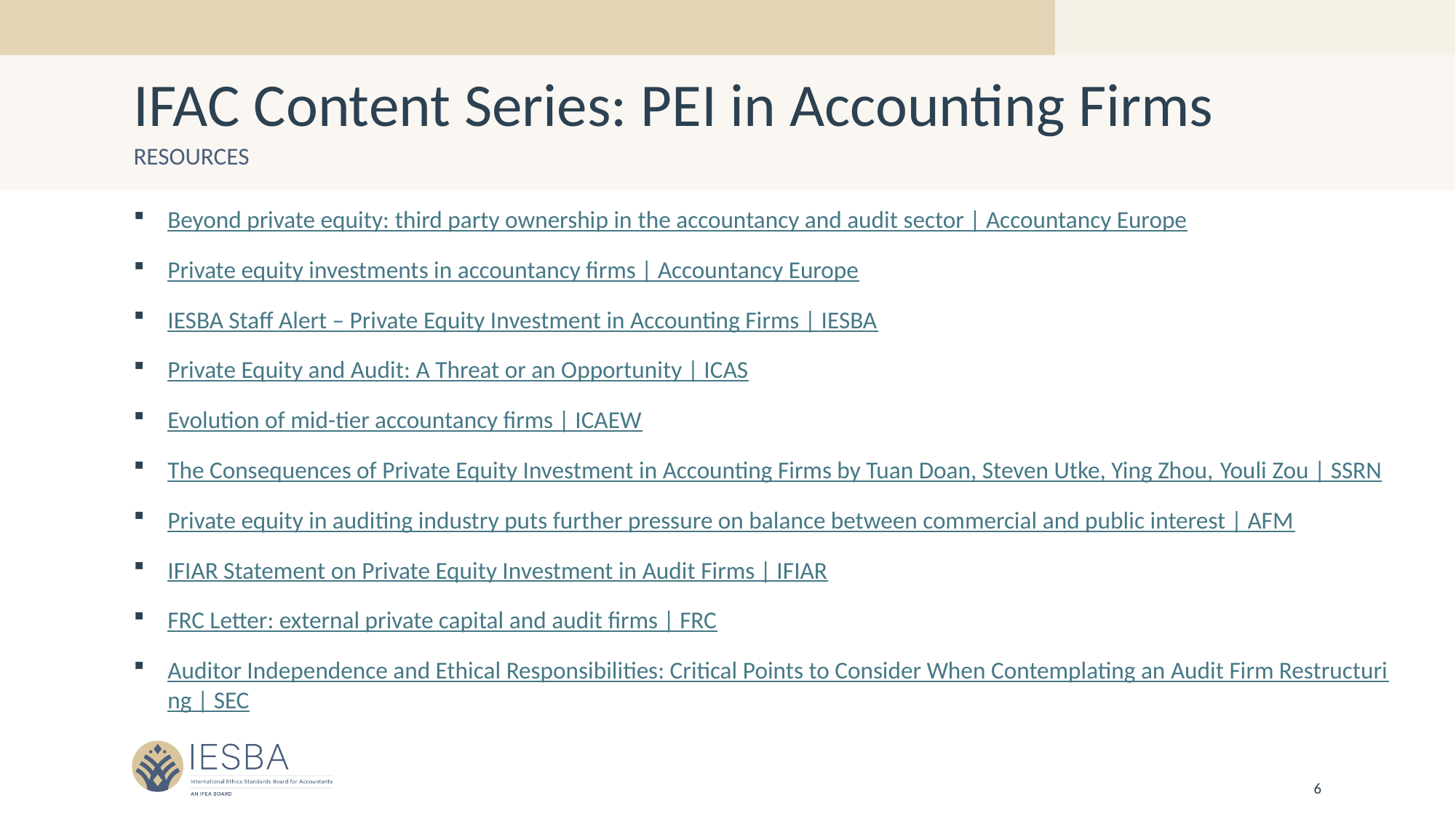

# IFAC Content Series: PEI in Accounting Firms
resources
Beyond private equity: third party ownership in the accountancy and audit sector | Accountancy Europe
Private equity investments in accountancy firms | Accountancy Europe
IESBA Staff Alert – Private Equity Investment in Accounting Firms | IESBA
Private Equity and Audit: A Threat or an Opportunity | ICAS
Evolution of mid-tier accountancy firms | ICAEW
The Consequences of Private Equity Investment in Accounting Firms by Tuan Doan, Steven Utke, Ying Zhou, Youli Zou | SSRN
Private equity in auditing industry puts further pressure on balance between commercial and public interest | AFM
IFIAR Statement on Private Equity Investment in Audit Firms | IFIAR
FRC Letter: external private capital and audit firms | FRC
Auditor Independence and Ethical Responsibilities: Critical Points to Consider When Contemplating an Audit Firm Restructuring | SEC
6